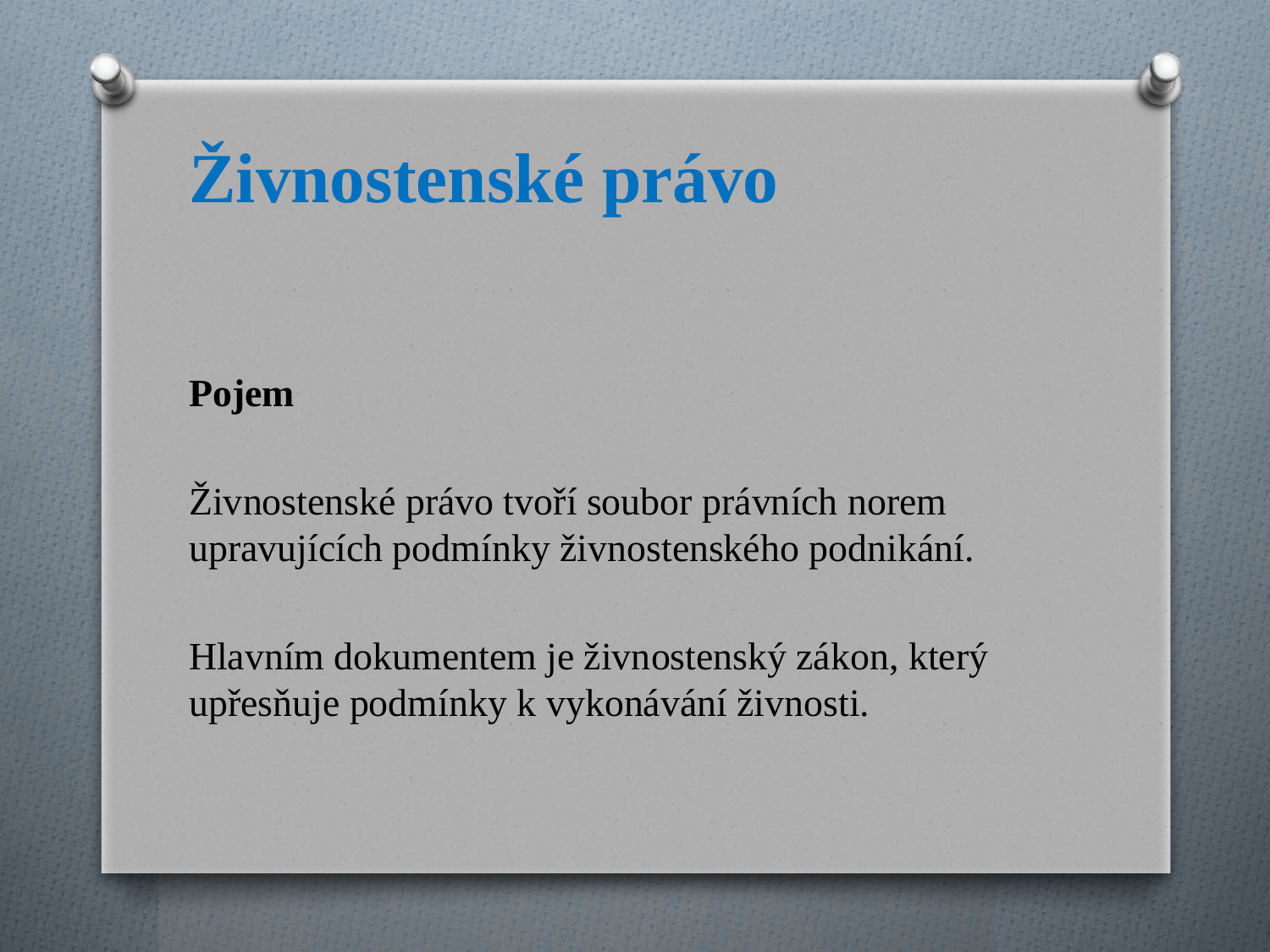

Živnostenské právo

Pojem

Živnostenské právo tvoří soubor právních norem upravujících podmínky živnostenského podnikání.

Hlavním dokumentem je živnostenský zákon, který upřesňuje podmínky k vykonávání živnosti.